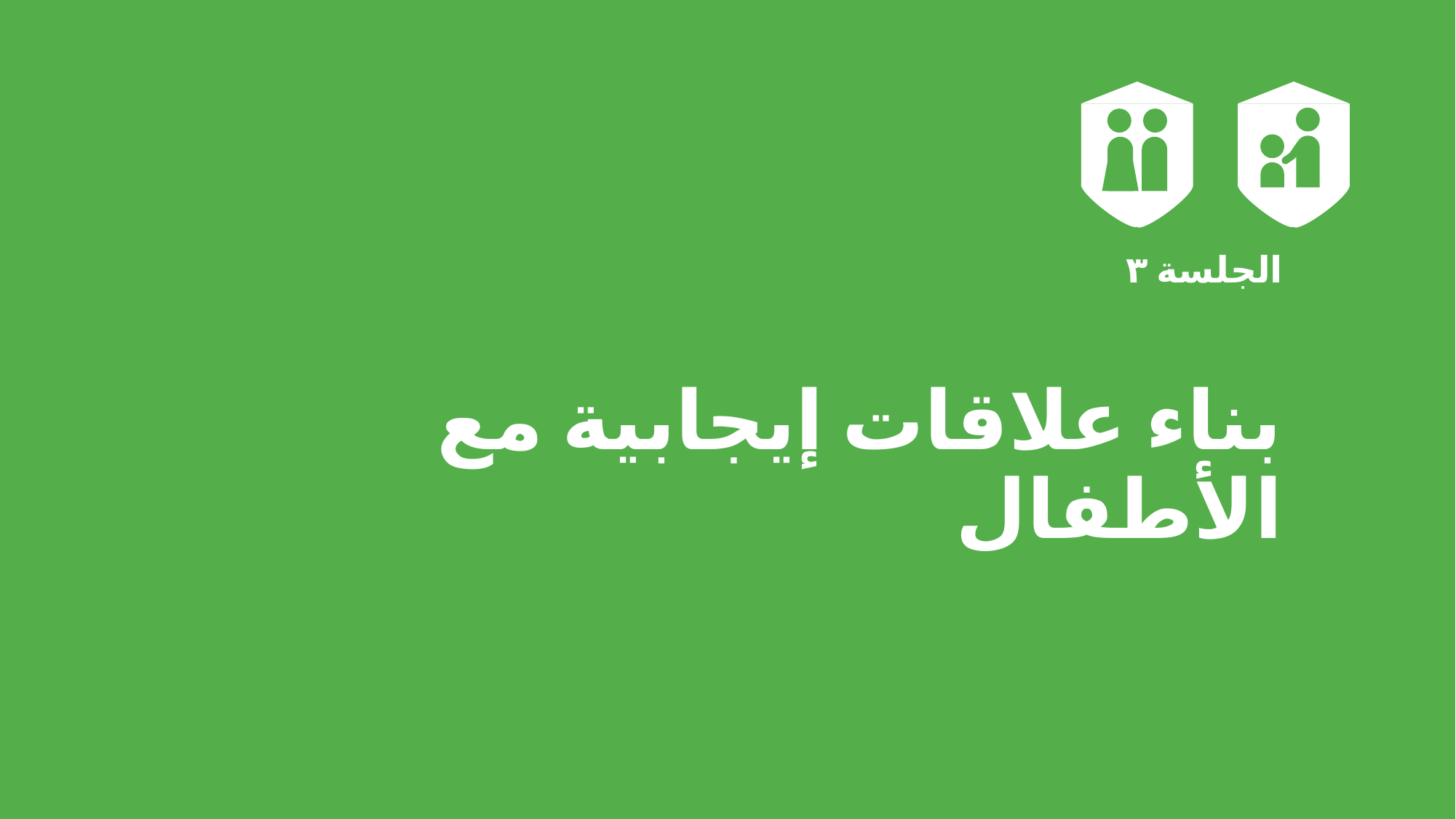

# الجلسة ٣ بناء علاقات إيجابية مع الأطفال